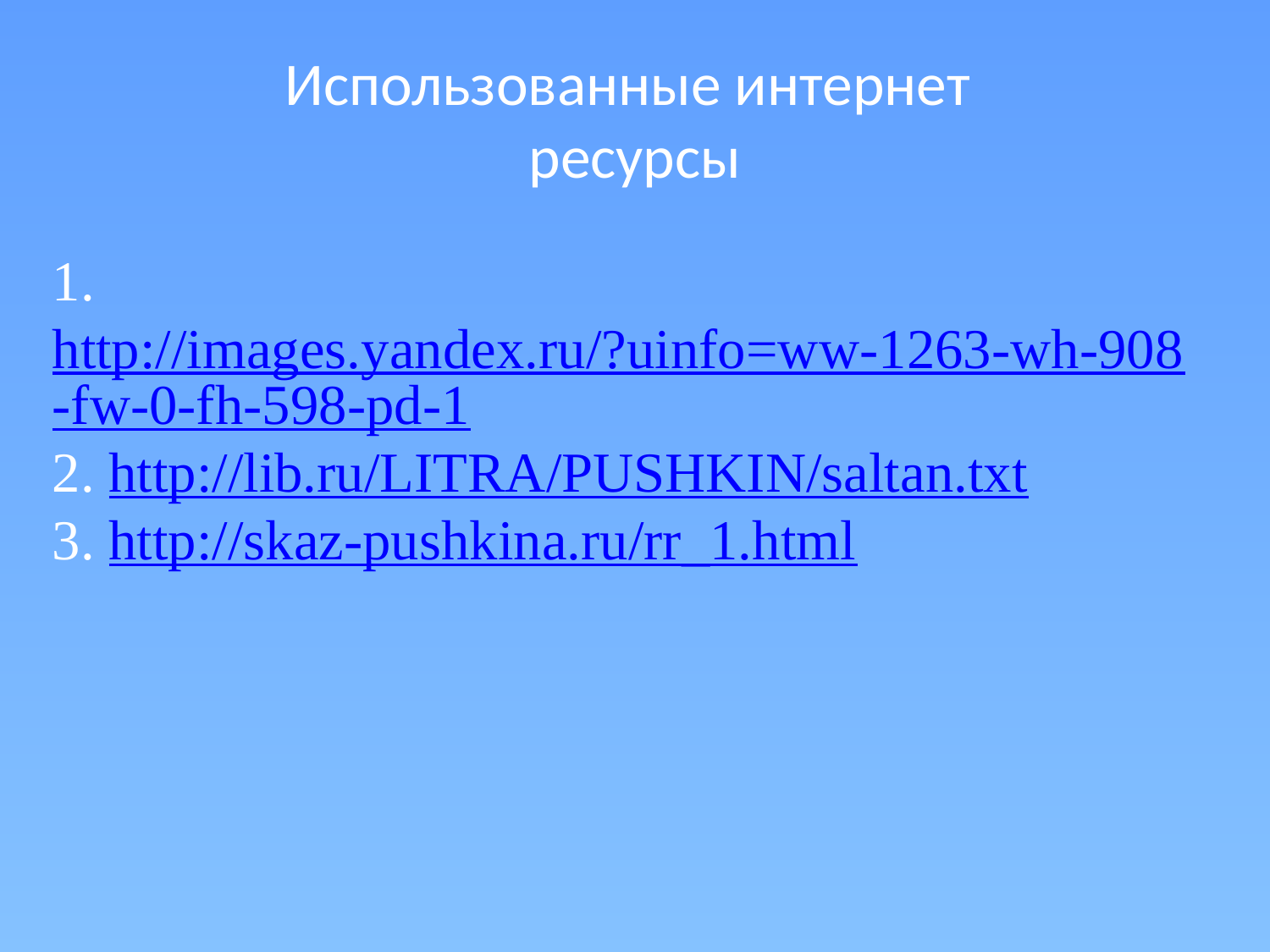

# Использованные интернет ресурсы
1. http://images.yandex.ru/?uinfo=ww-1263-wh-908-fw-0-fh-598-pd-1
2. http://lib.ru/LITRA/PUSHKIN/saltan.txt
3. http://skaz-pushkina.ru/rr_1.html